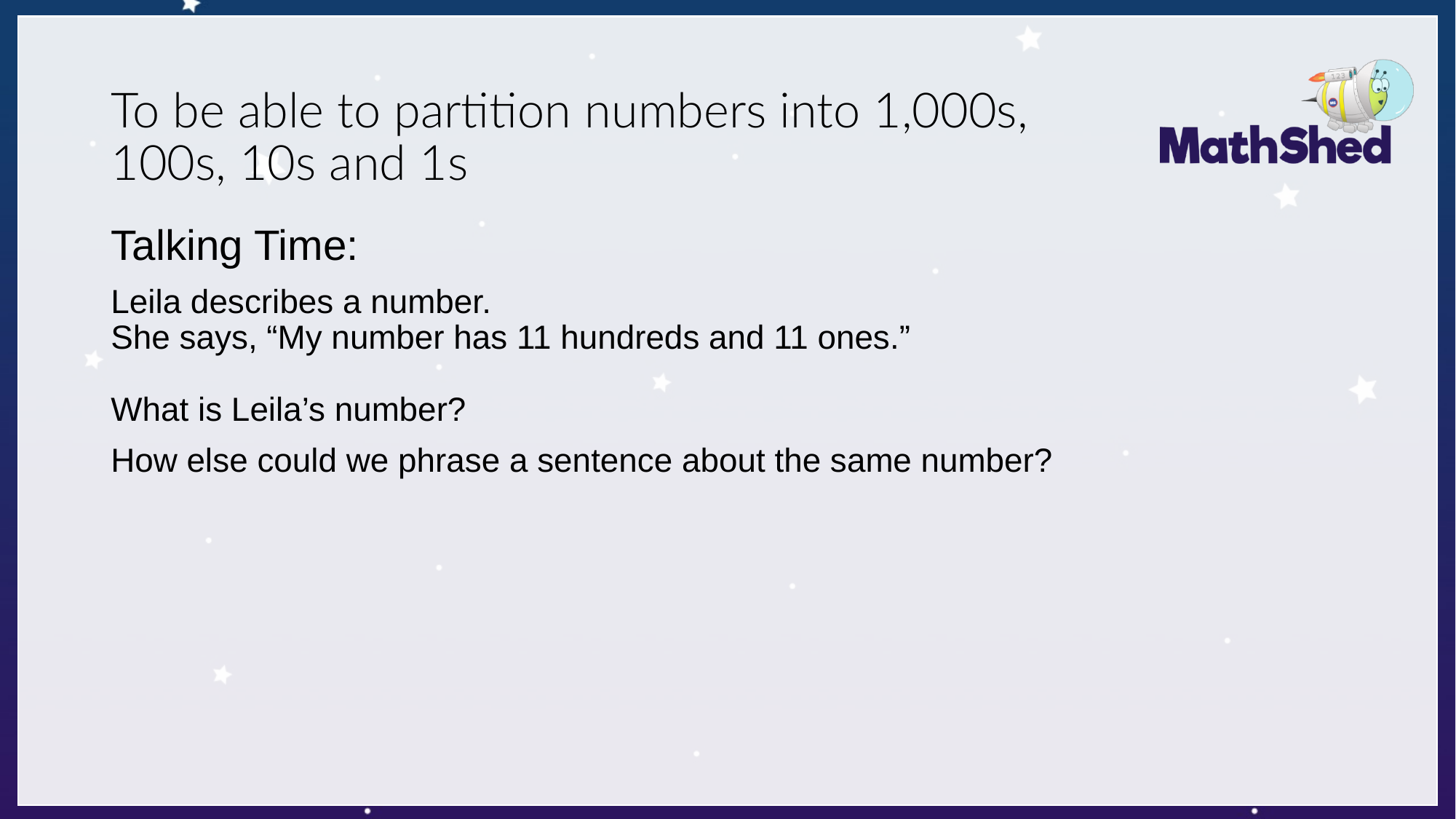

# To be able to partition numbers into 1,000s, 100s, 10s and 1s
Talking Time:
Leila describes a number.
She says, “My number has 11 hundreds and 11 ones.”
What is Leila’s number?
How else could we phrase a sentence about the same number?